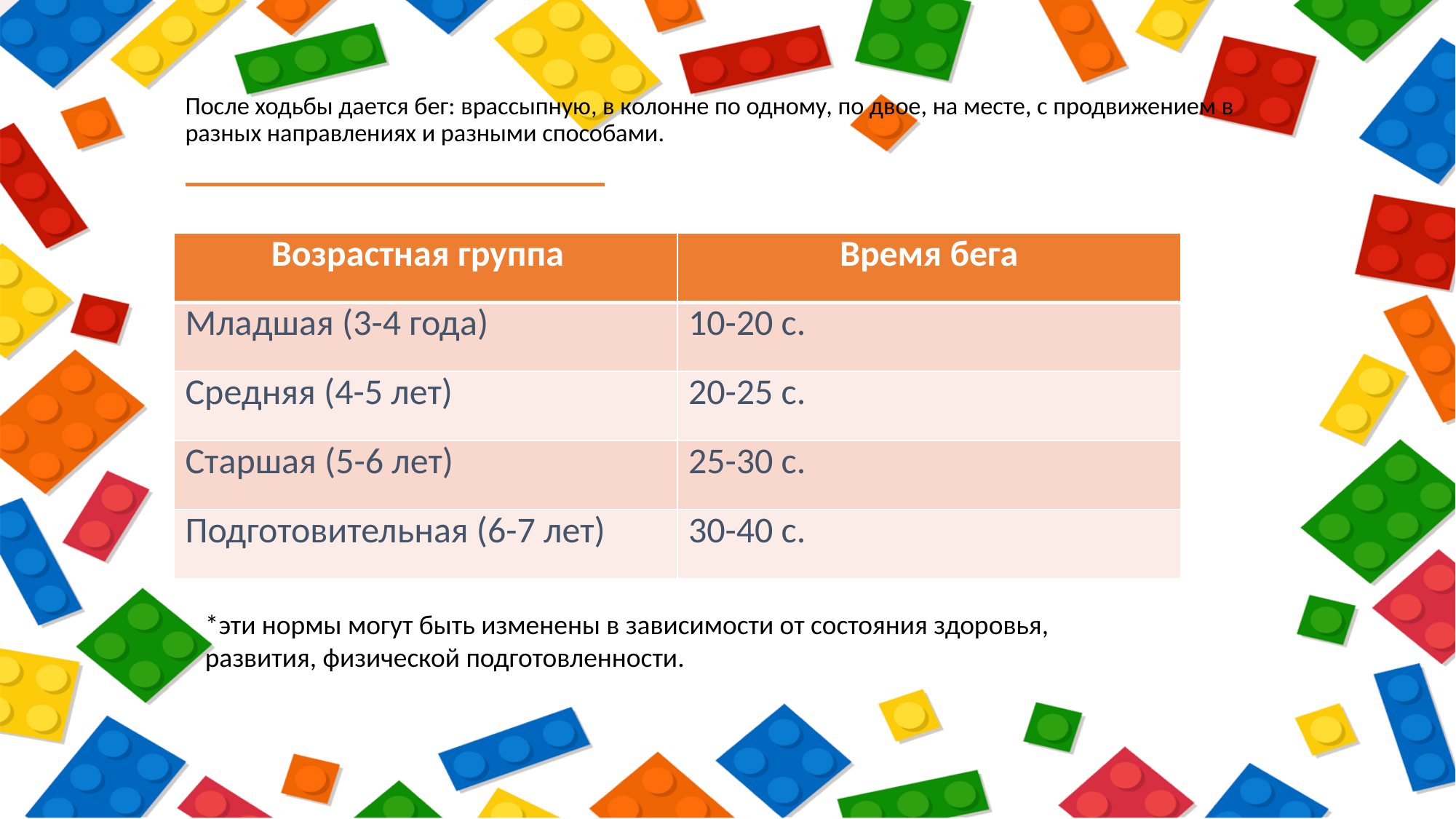

# После ходьбы дается бег: врассыпную, в колонне по одному, по двое, на месте, с продвижением в разных направлениях и разными способами.
| Возрастная группа | Время бега |
| --- | --- |
| Младшая (3-4 года) | 10-20 с. |
| Средняя (4-5 лет) | 20-25 с. |
| Старшая (5-6 лет) | 25-30 с. |
| Подготовительная (6-7 лет) | 30-40 с. |
*эти нормы могут быть изменены в зависимости от состояния здоровья, развития, физической подготовленности.